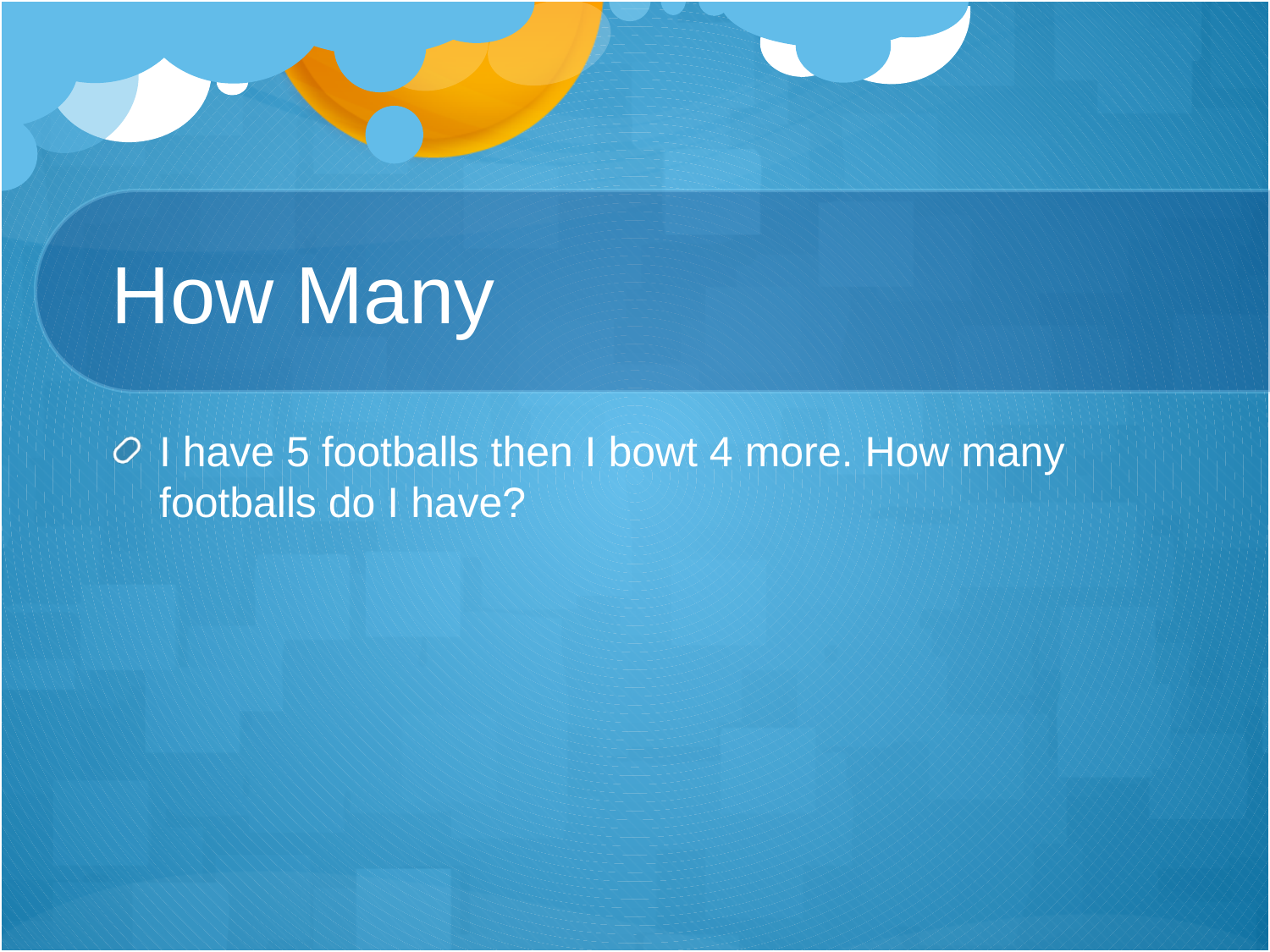

# How Many
I have 5 footballs then I bowt 4 more. How many footballs do I have?